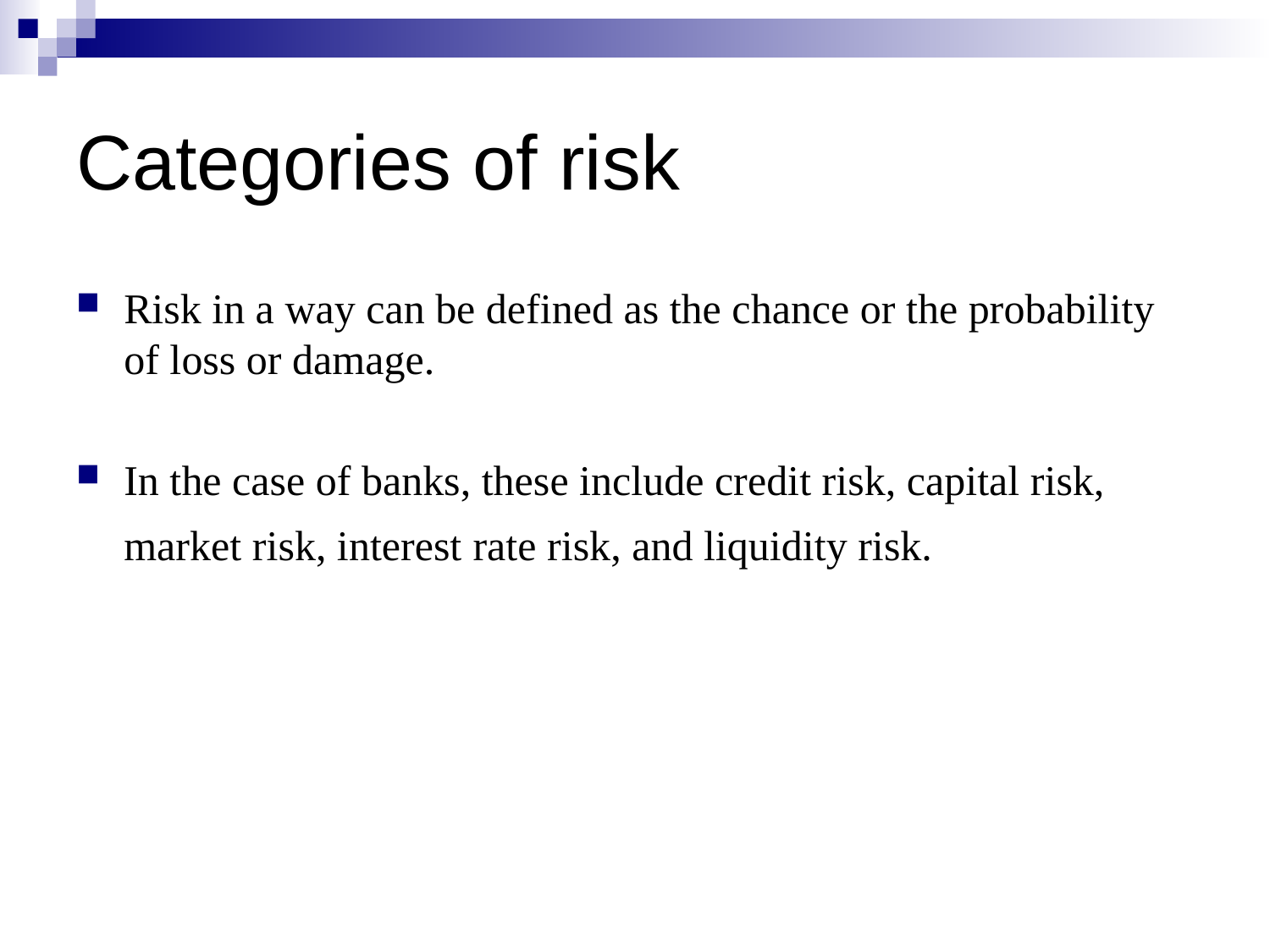

Categories of risk
Risk in a way can be defined as the chance or the probability of loss or damage.

In the case of banks, these include credit risk, capital risk, market risk, interest rate risk, and liquidity risk.